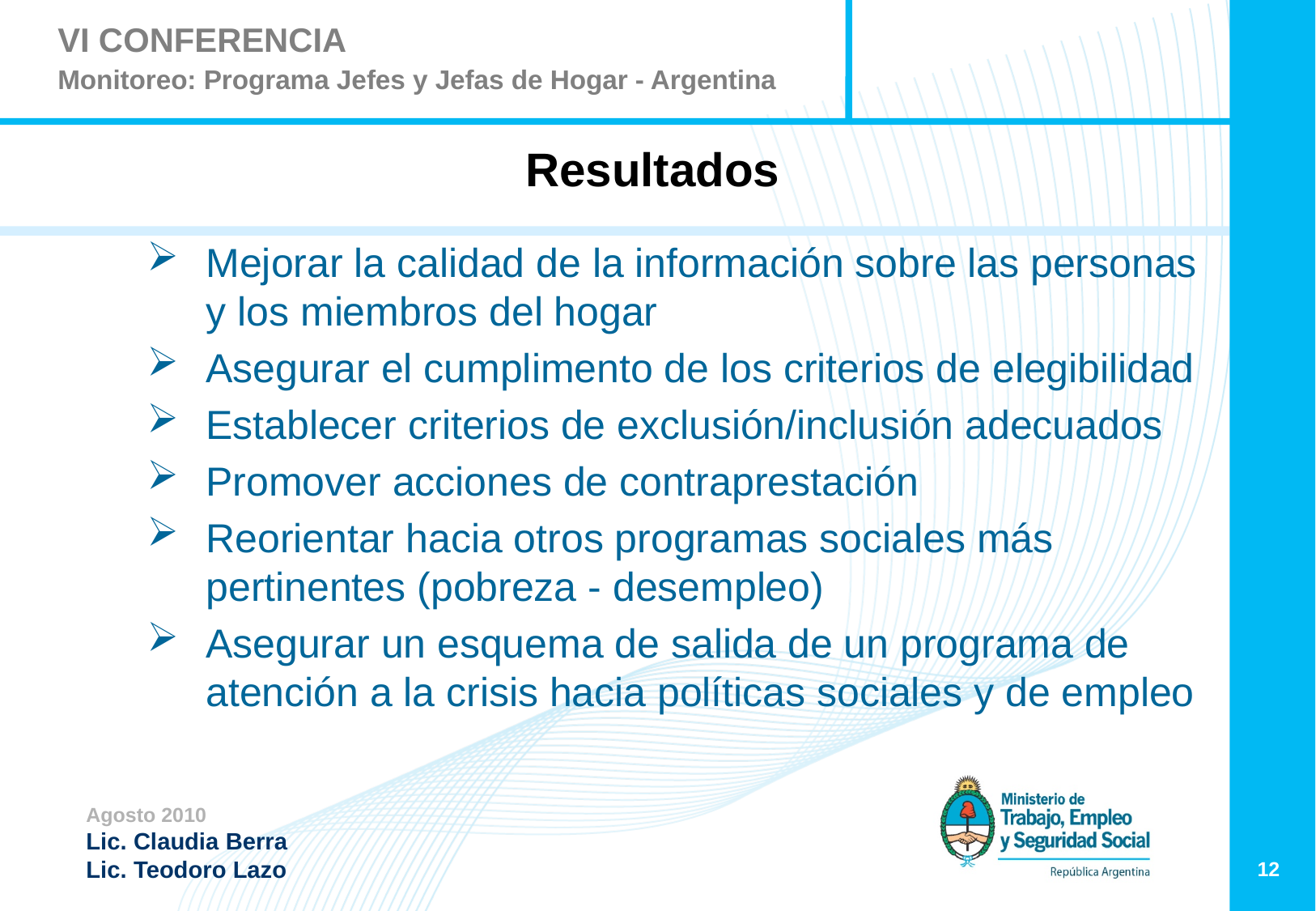

Resultados

Mejorar la calidad de la información sobre las personas y los miembros del hogar
Asegurar el cumplimento de los criterios de elegibilidad
Establecer criterios de exclusión/inclusión adecuados
Promover acciones de contraprestación
Reorientar hacia otros programas sociales más pertinentes (pobreza - desempleo)
Asegurar un esquema de salida de un programa de atención a la crisis hacia políticas sociales y de empleo